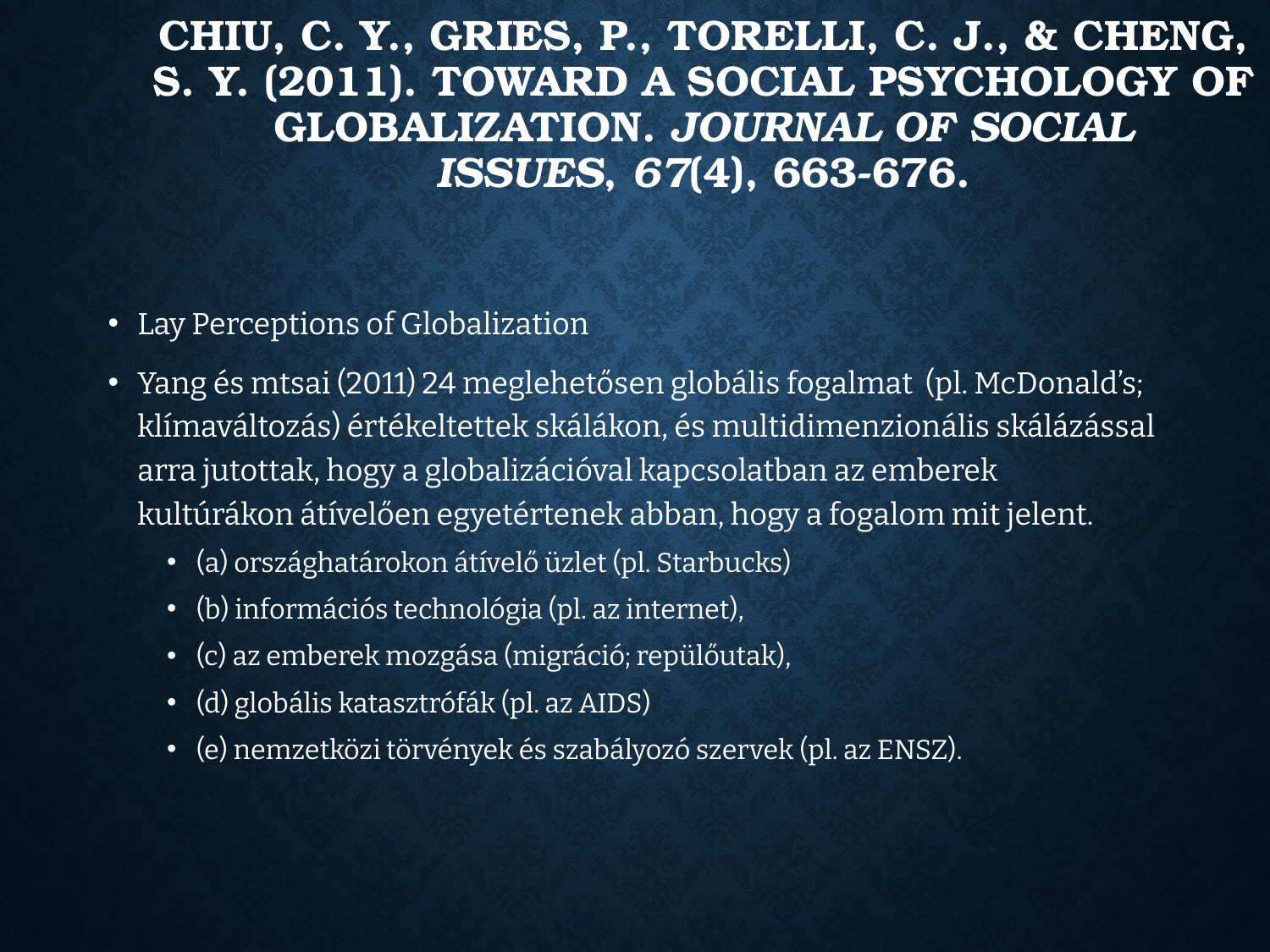

# Chiu, C. Y., Gries, P., Torelli, C. J., & Cheng, S. Y. (2011). Toward a social psychology of globalization. Journal of Social Issues, 67(4), 663-676.
Lay Perceptions of Globalization
Yang és mtsai (2011) 24 meglehetősen globális fogalmat  (pl. McDonald’s; klímaváltozás) értékeltettek skálákon, és multidimenzionális skálázással arra jutottak, hogy a globalizációval kapcsolatban az emberek kultúrákon átívelően egyetértenek abban, hogy a fogalom mit jelent.
(a) országhatárokon átívelő üzlet (pl. Starbucks)
(b) információs technológia (pl. az internet),
(c) az emberek mozgása (migráció; repülőutak),
(d) globális katasztrófák (pl. az AIDS)
(e) nemzetközi törvények és szabályozó szervek (pl. az ENSZ).